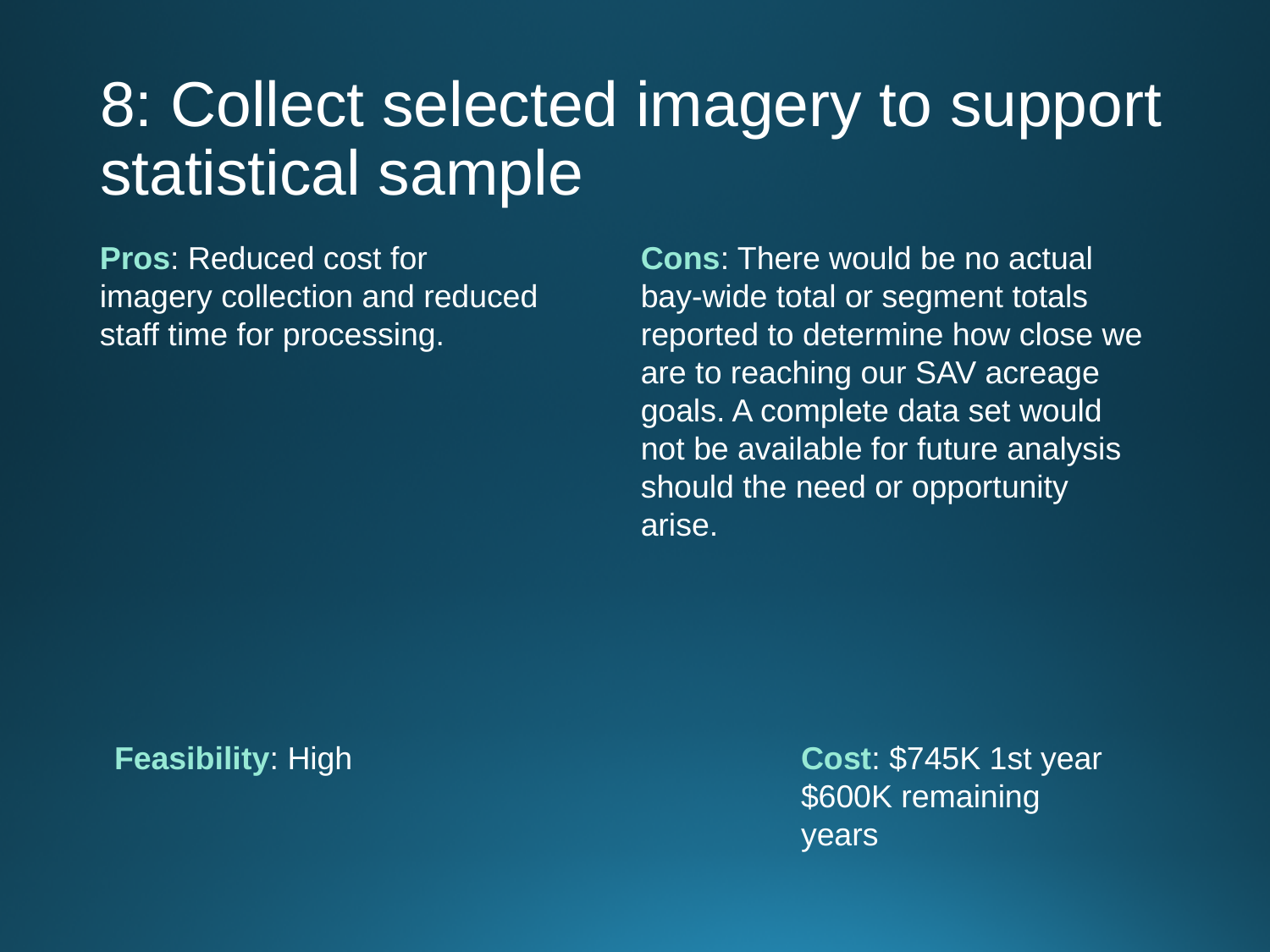

# 8: Collect selected imagery to support statistical sample
Cons: There would be no actual bay-wide total or segment totals reported to determine how close we are to reaching our SAV acreage goals. A complete data set would not be available for future analysis should the need or opportunity arise.
Pros: Reduced cost for imagery collection and reduced staff time for processing.
Cost: $745K 1st year
$600K remaining years
Feasibility: High